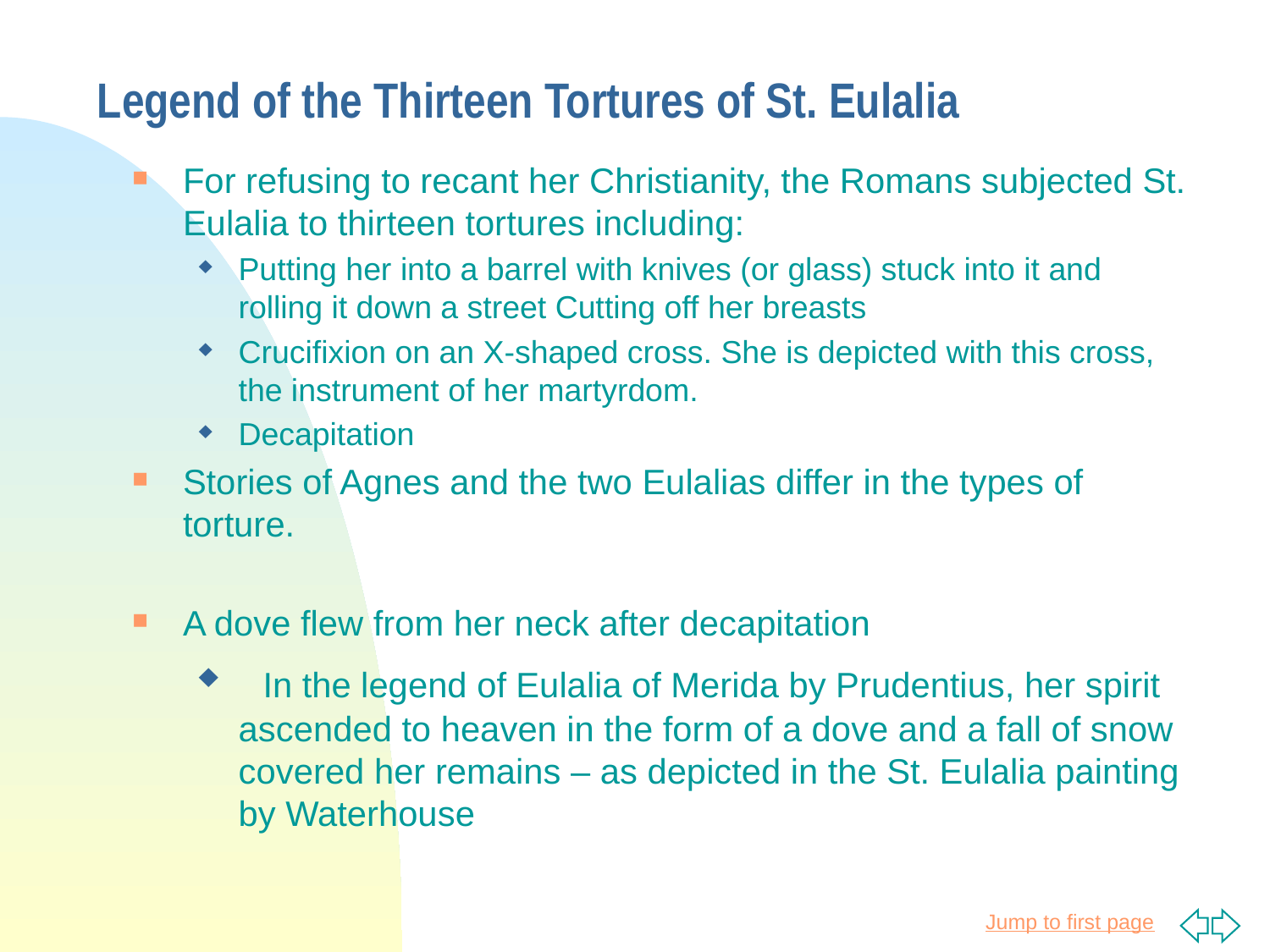

# Legend of the Thirteen Tortures of St. Eulalia
For refusing to recant her Christianity, the Romans subjected St. Eulalia to thirteen tortures including:
Putting her into a barrel with knives (or glass) stuck into it and rolling it down a street Cutting off her breasts
Crucifixion on an X-shaped cross. She is depicted with this cross, the instrument of her martyrdom.
Decapitation
Stories of Agnes and the two Eulalias differ in the types of torture.

A dove flew from her neck after decapitation
  In the legend of Eulalia of Merida by Prudentius, her spirit ascended to heaven in the form of a dove and a fall of snow covered her remains – as depicted in the St. Eulalia painting by Waterhouse